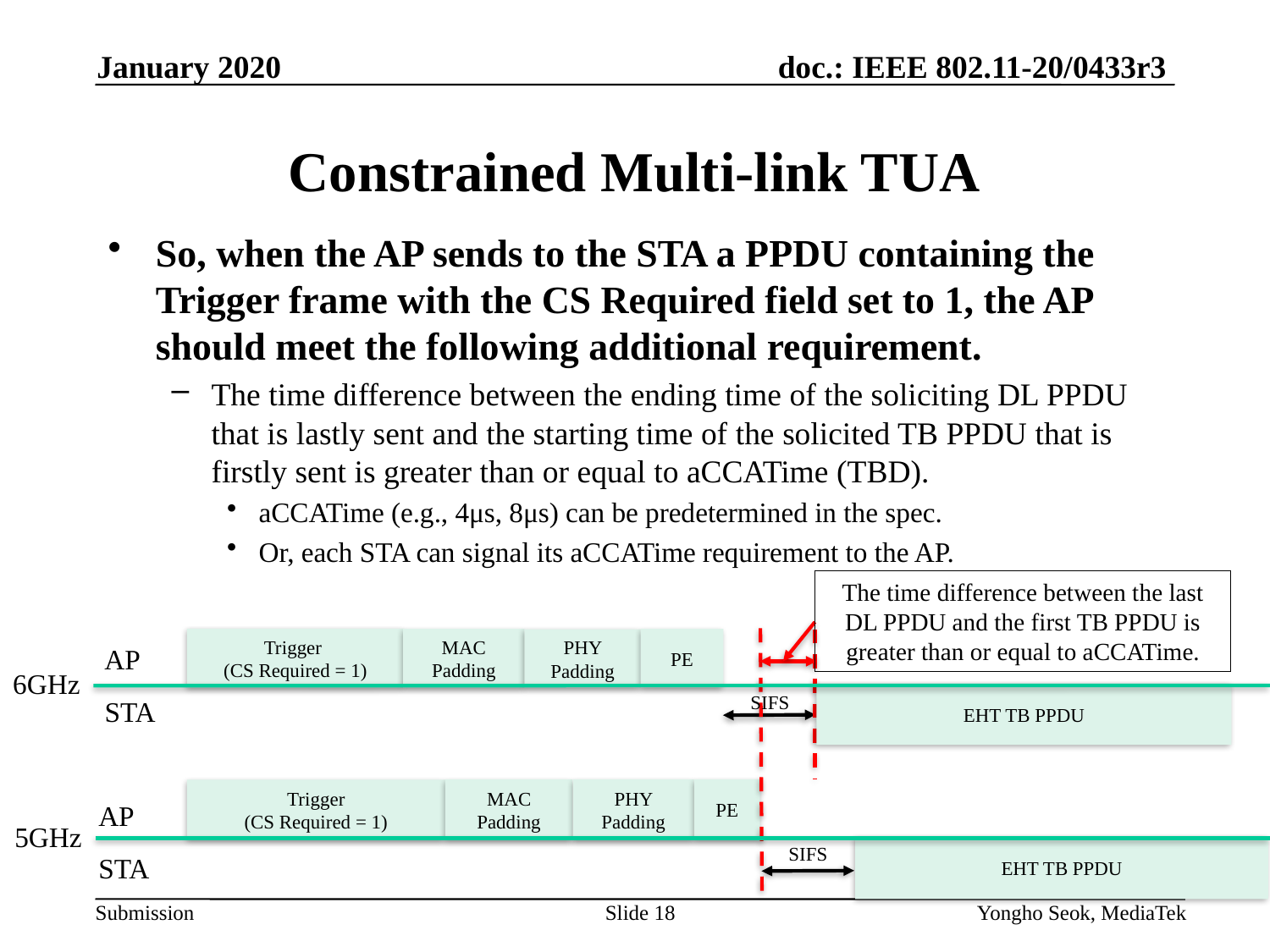

January 2020
# Constrained Multi-link TUA
So, when the AP sends to the STA a PPDU containing the Trigger frame with the CS Required field set to 1, the AP should meet the following additional requirement.
The time difference between the ending time of the soliciting DL PPDU that is lastly sent and the starting time of the solicited TB PPDU that is firstly sent is greater than or equal to aCCATime (TBD).
aCCATime (e.g., 4μs, 8μs) can be predetermined in the spec.
Or, each STA can signal its aCCATime requirement to the AP.

The time difference between the last DL PPDU and the first TB PPDU is greater than or equal to aCCATime.
Trigger
(CS Required = 1)
MAC Padding
PE
PHY Padding
AP
6GHz
SIFS
EHT TB PPDU
STA
PE
MAC Padding
PHY Padding
Trigger
(CS Required = 1)
AP
5GHz
SIFS
EHT TB PPDU
STA
Slide 18
Yongho Seok, MediaTek